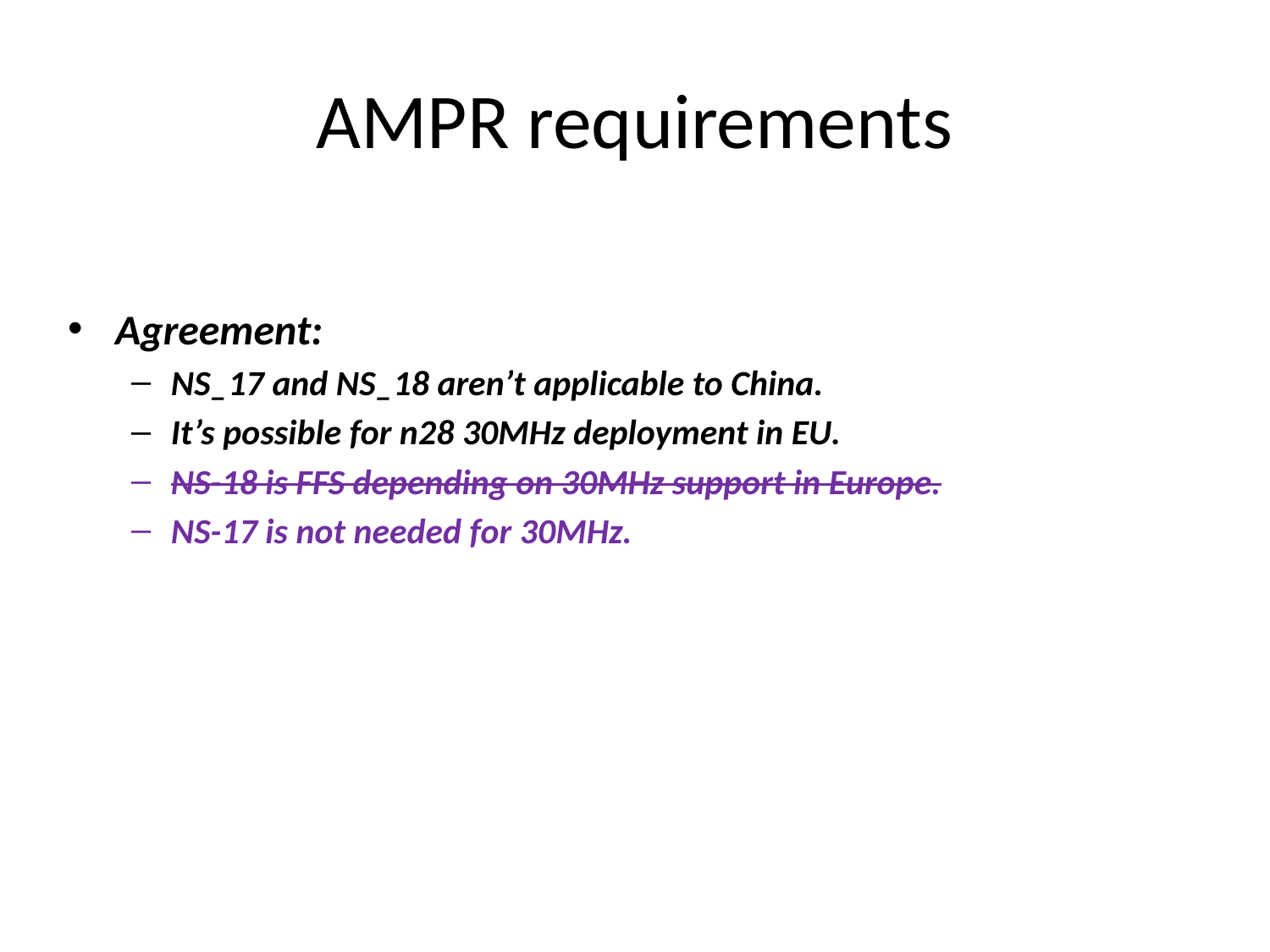

# AMPR requirements
Agreement:
NS_17 and NS_18 aren’t applicable to China.
It’s possible for n28 30MHz deployment in EU.
NS-18 is FFS depending on 30MHz support in Europe.
NS-17 is not needed for 30MHz.